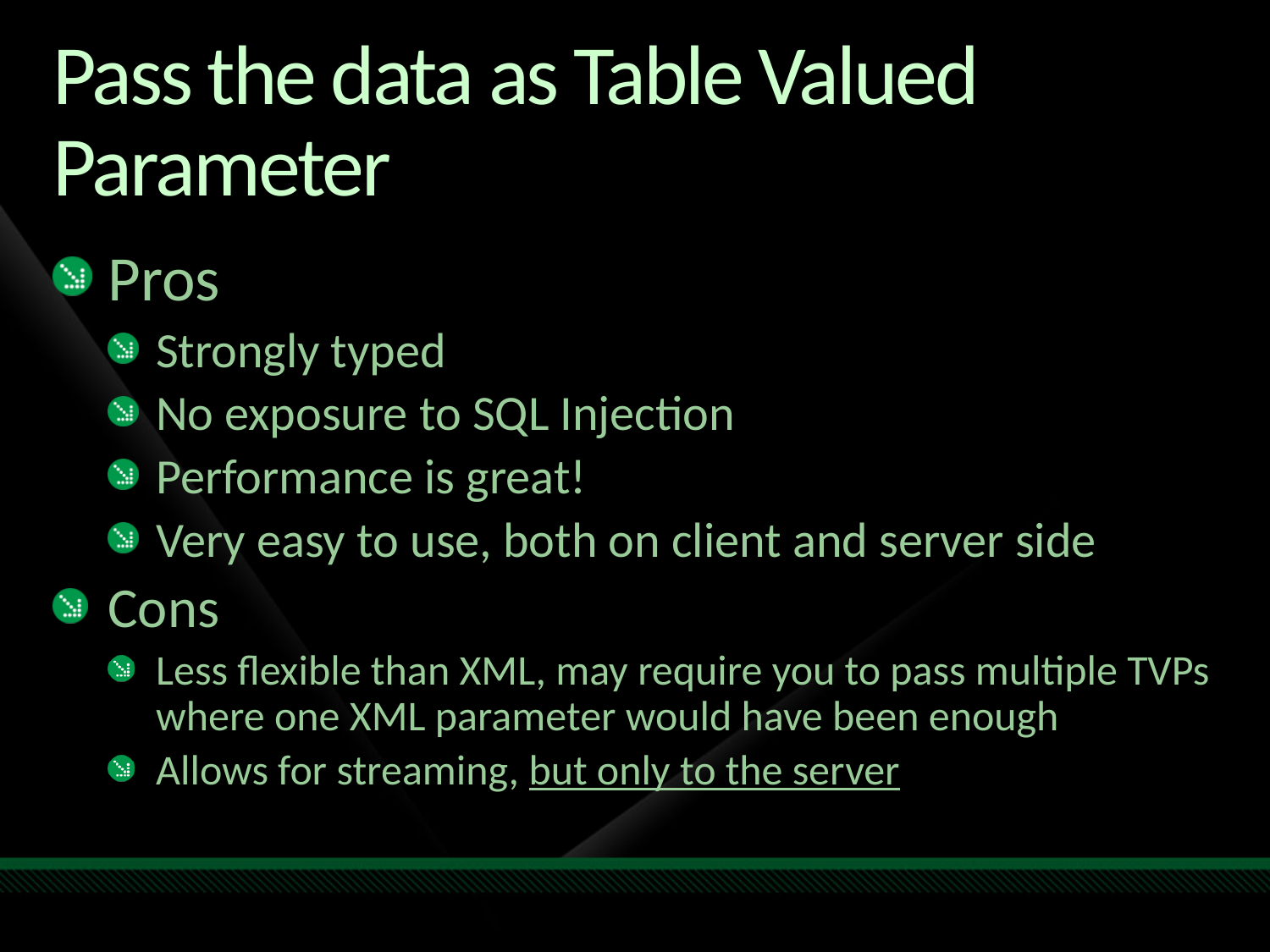

# Pass the data as Table Valued Parameter
Pros
Strongly typed
No exposure to SQL Injection
Performance is great!
Very easy to use, both on client and server side
Cons
Less flexible than XML, may require you to pass multiple TVPs where one XML parameter would have been enough
Allows for streaming, but only to the server